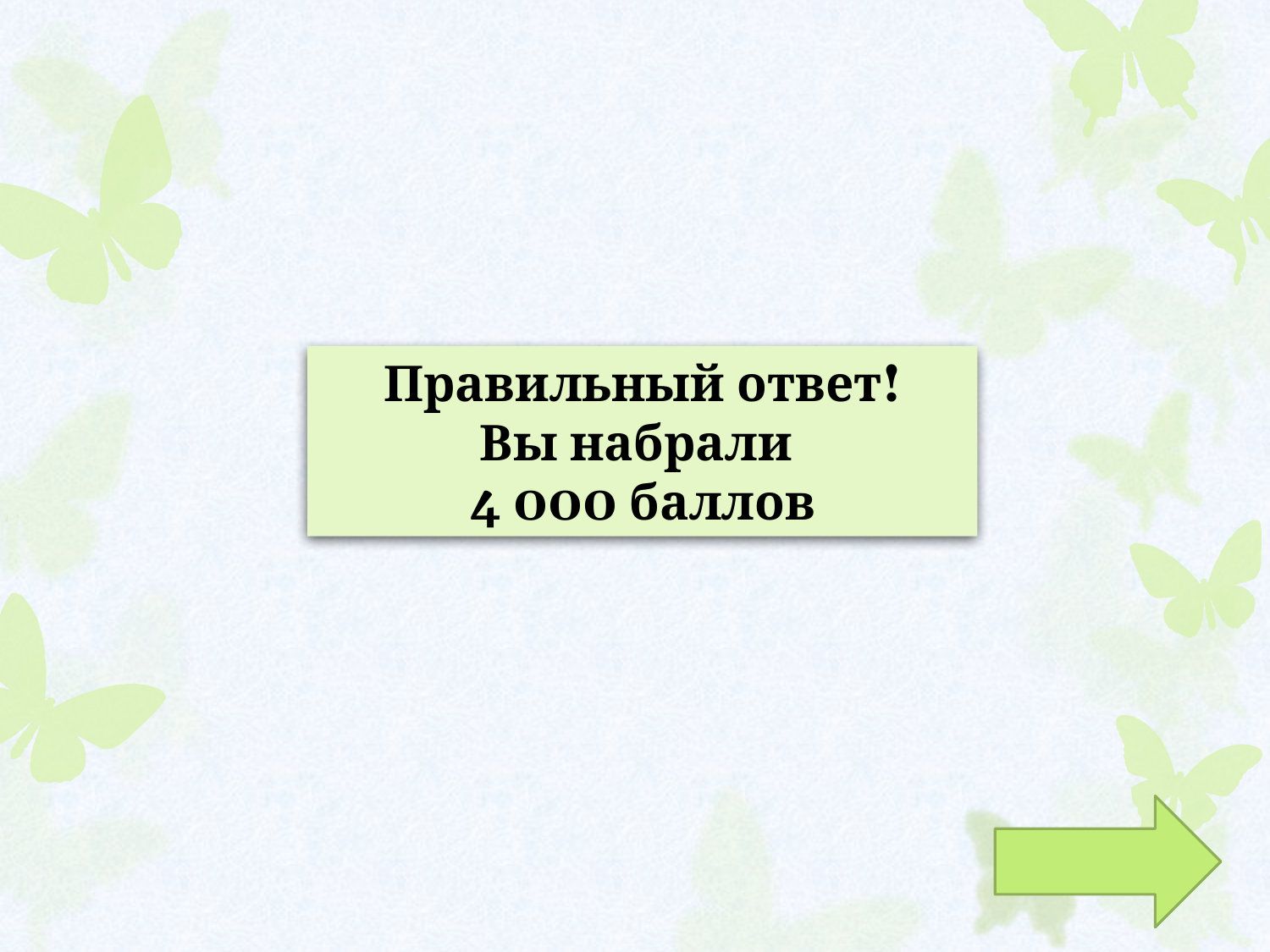

Правильный ответ!
Вы набрали
4 000 баллов